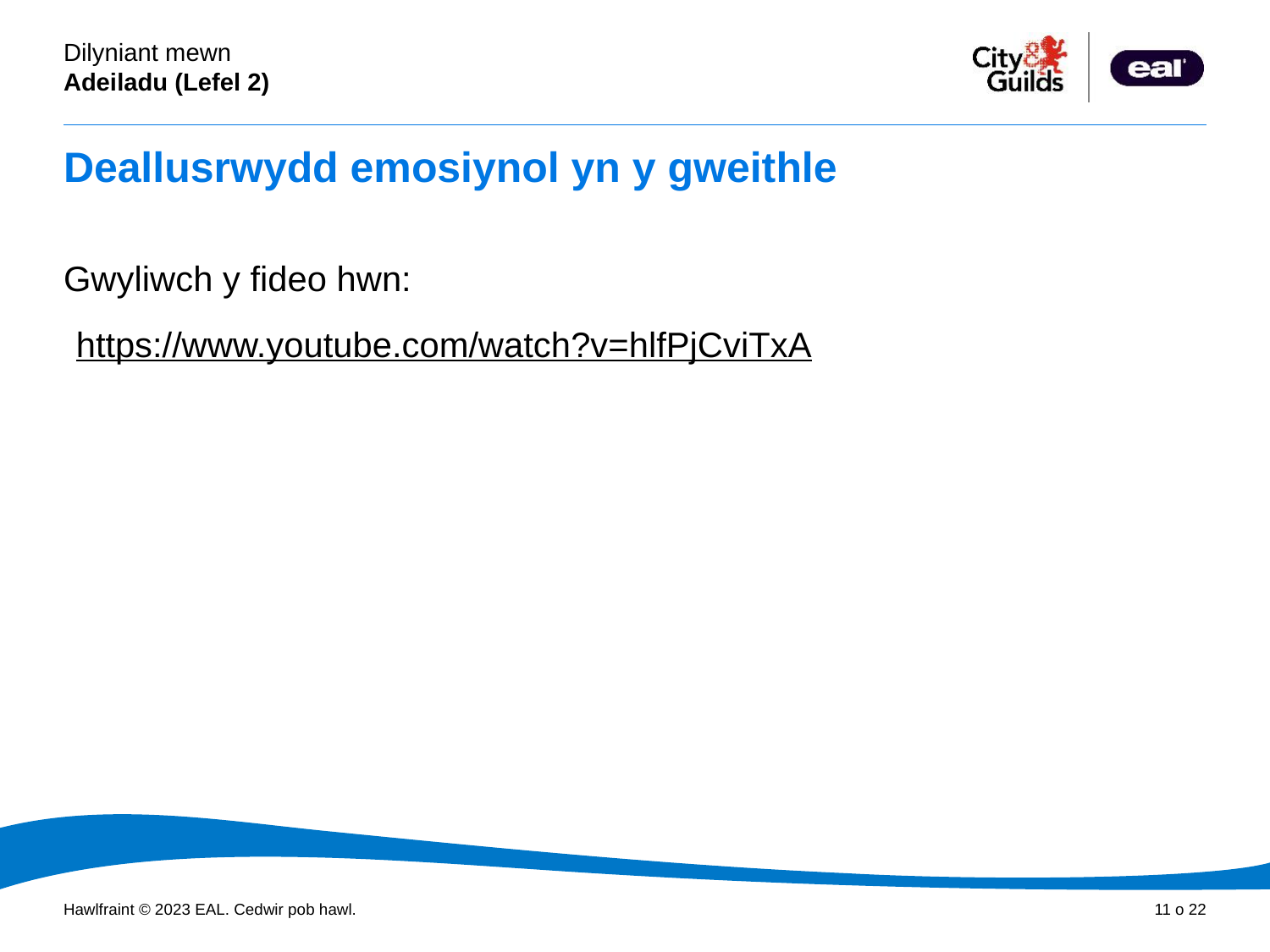

# Deallusrwydd emosiynol yn y gweithle
Gwyliwch y fideo hwn:
https://www.youtube.com/watch?v=hlfPjCviTxA